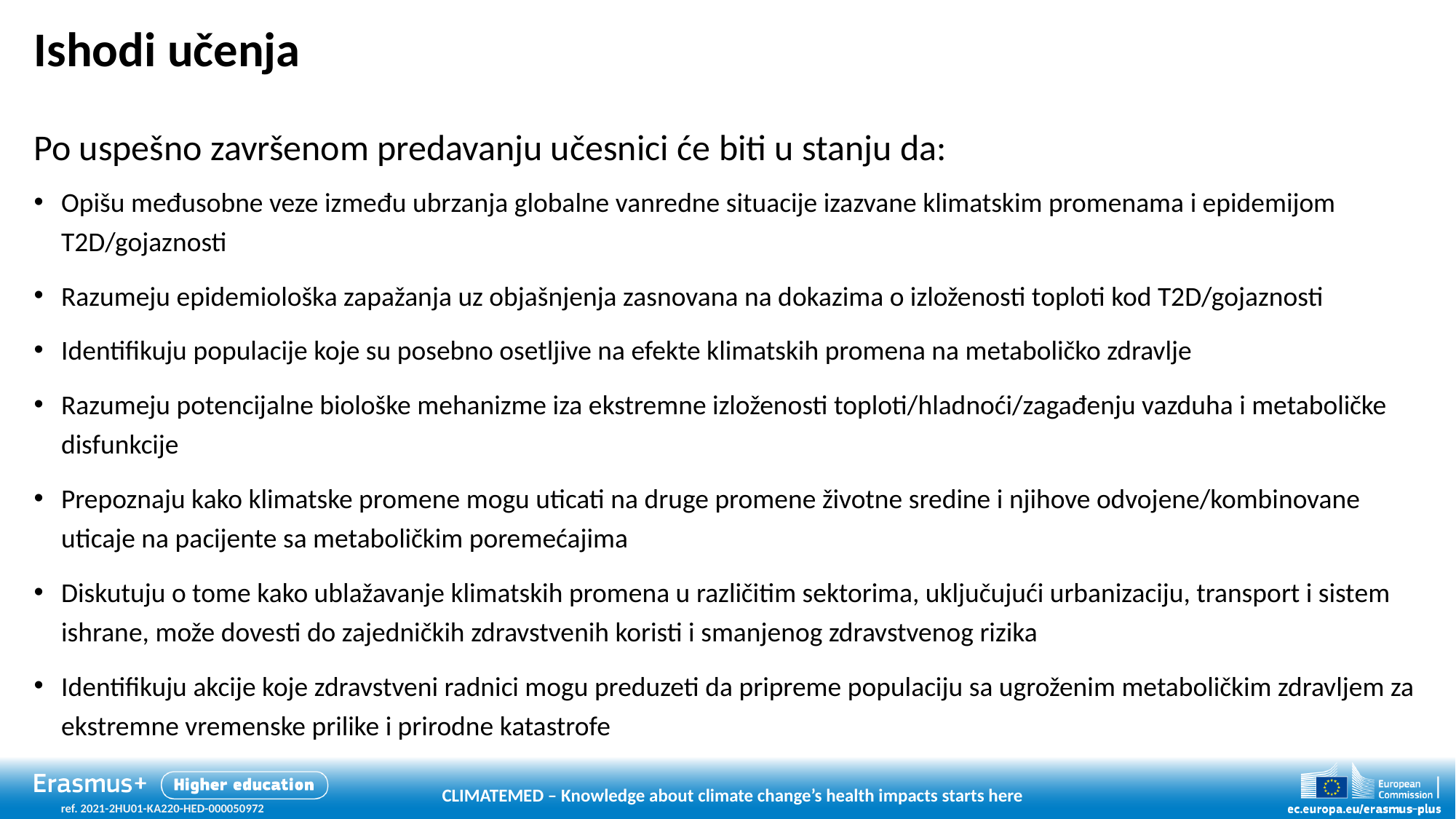

# Ishodi učenja
Po uspešno završenom predavanju učesnici će biti u stanju da:
Opišu međusobne veze između ubrzanja globalne vanredne situacije izazvane klimatskim promenama i epidemijom T2D/gojaznosti
Razumeju epidemiološka zapažanja uz objašnjenja zasnovana na dokazima o izloženosti toploti kod T2D/gojaznosti
Identifikuju populacije koje su posebno osetljive na efekte klimatskih promena na metaboličko zdravlje
Razumeju potencijalne biološke mehanizme iza ekstremne izloženosti toploti/hladnoći/zagađenju vazduha i metaboličke disfunkcije
Prepoznaju kako klimatske promene mogu uticati na druge promene životne sredine i njihove odvojene/kombinovane uticaje na pacijente sa metaboličkim poremećajima
Diskutuju o tome kako ublažavanje klimatskih promena u različitim sektorima, uključujući urbanizaciju, transport i sistem ishrane, može dovesti do zajedničkih zdravstvenih koristi i smanjenog zdravstvenog rizika
Identifikuju akcije koje zdravstveni radnici mogu preduzeti da pripreme populaciju sa ugroženim metaboličkim zdravljem za ekstremne vremenske prilike i prirodne katastrofe